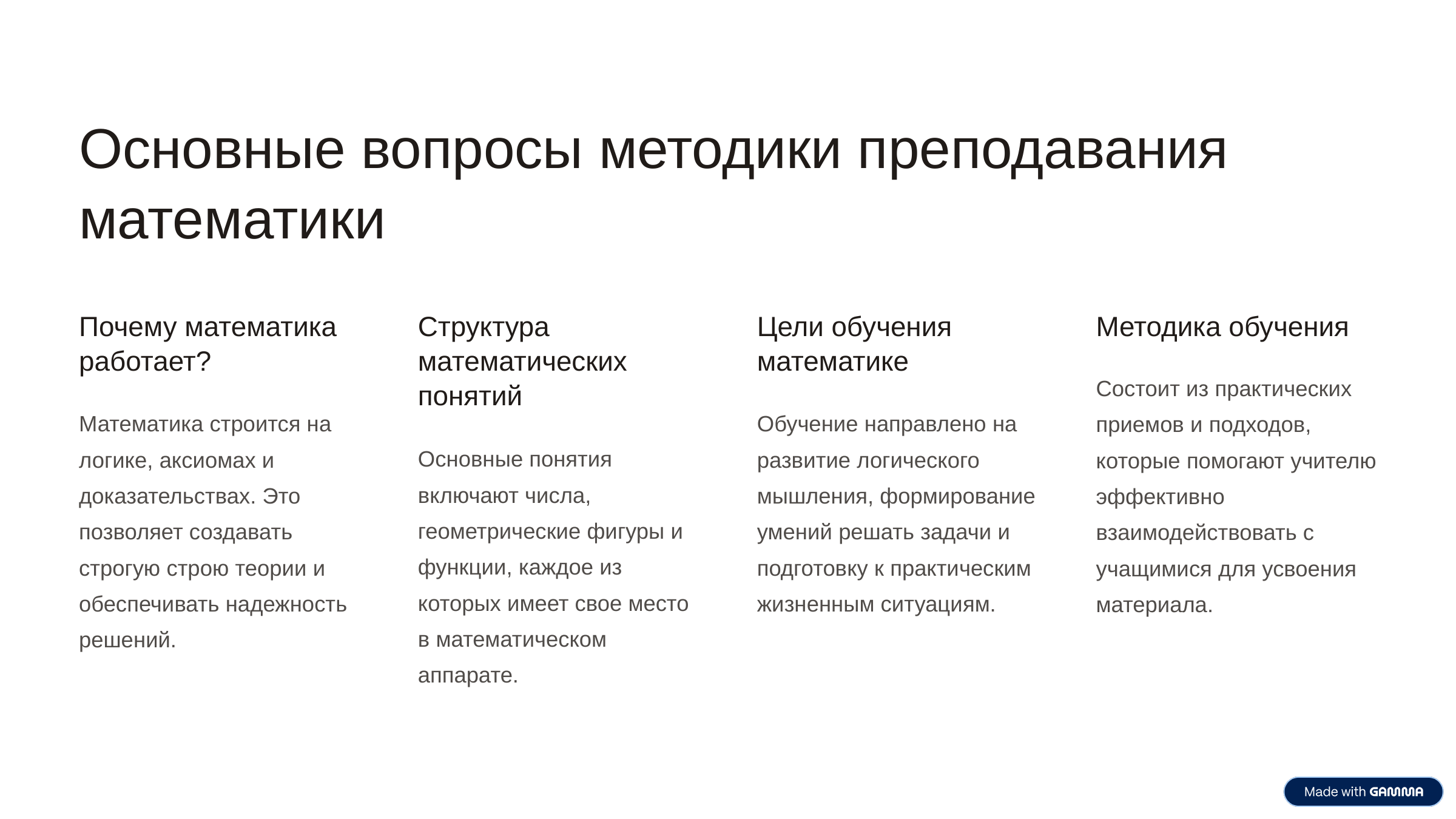

Основные вопросы методики преподавания математики
Почему математика работает?
Структура математических понятий
Цели обучения математике
Методика обучения
Состоит из практических приемов и подходов, которые помогают учителю эффективно взаимодействовать с учащимися для усвоения материала.
Математика строится на логике, аксиомах и доказательствах. Это позволяет создавать строгую строю теории и обеспечивать надежность решений.
Обучение направлено на развитие логического мышления, формирование умений решать задачи и подготовку к практическим жизненным ситуациям.
Основные понятия включают числа, геометрические фигуры и функции, каждое из которых имеет свое место в математическом аппарате.